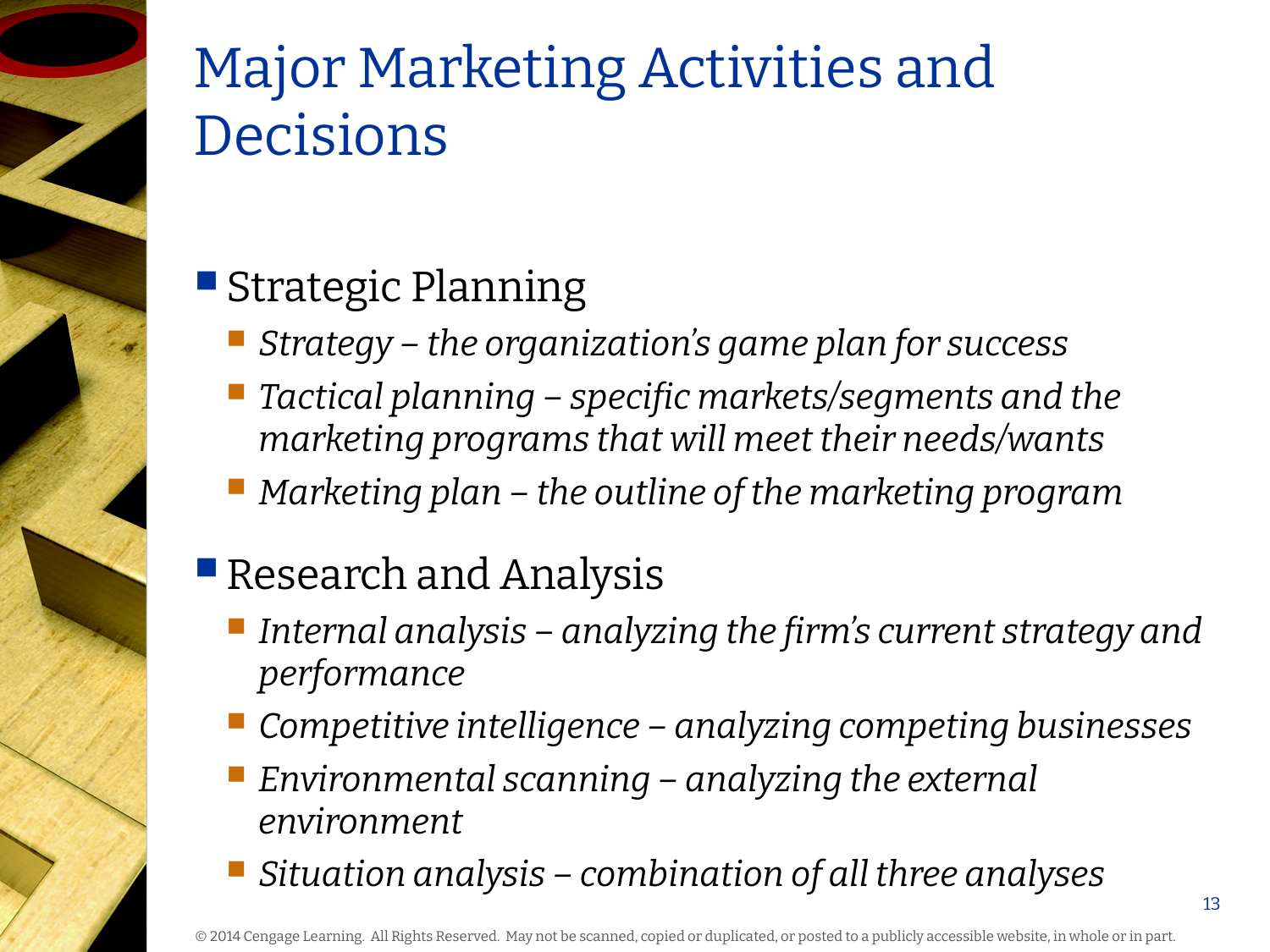

# Major Marketing Activities and Decisions

Strategic Planning
Strategy – the organization’s game plan for success
Tactical planning – specific markets/segments and the marketing programs that will meet their needs/wants
Marketing plan – the outline of the marketing program
Research and Analysis
Internal analysis – analyzing the firm’s current strategy and performance
Competitive intelligence – analyzing competing businesses
Environmental scanning – analyzing the external environment
Situation analysis – combination of all three analyses
13